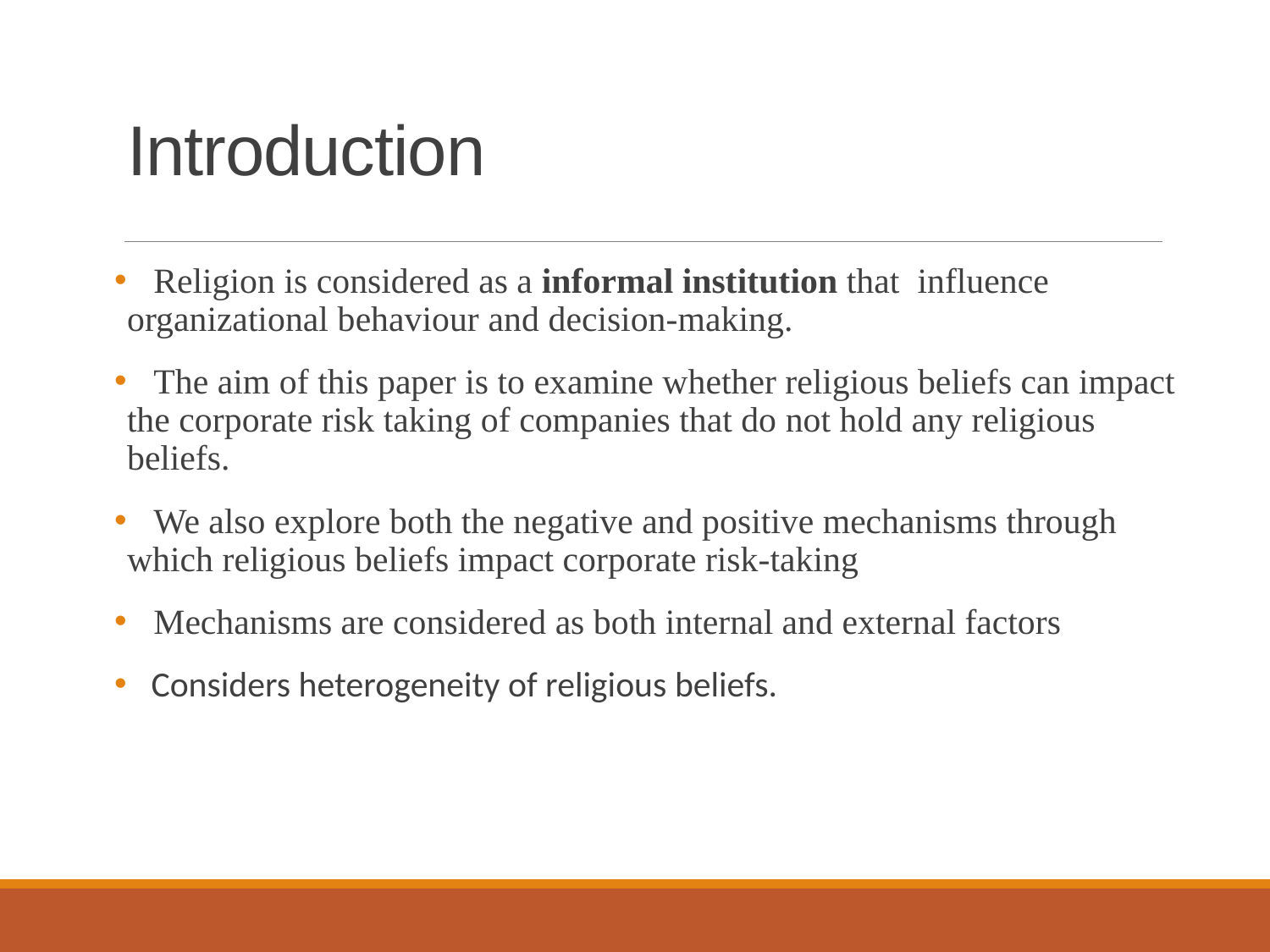

# Introduction
   Religion is considered as a informal institution that  influence organizational behaviour and decision-making.
   The aim of this paper is to examine whether religious beliefs can impact the corporate risk taking of companies that do not hold any religious beliefs.
   We also explore both the negative and positive mechanisms through which religious beliefs impact corporate risk-taking
   Mechanisms are considered as both internal and external factors
   Considers heterogeneity of religious beliefs.